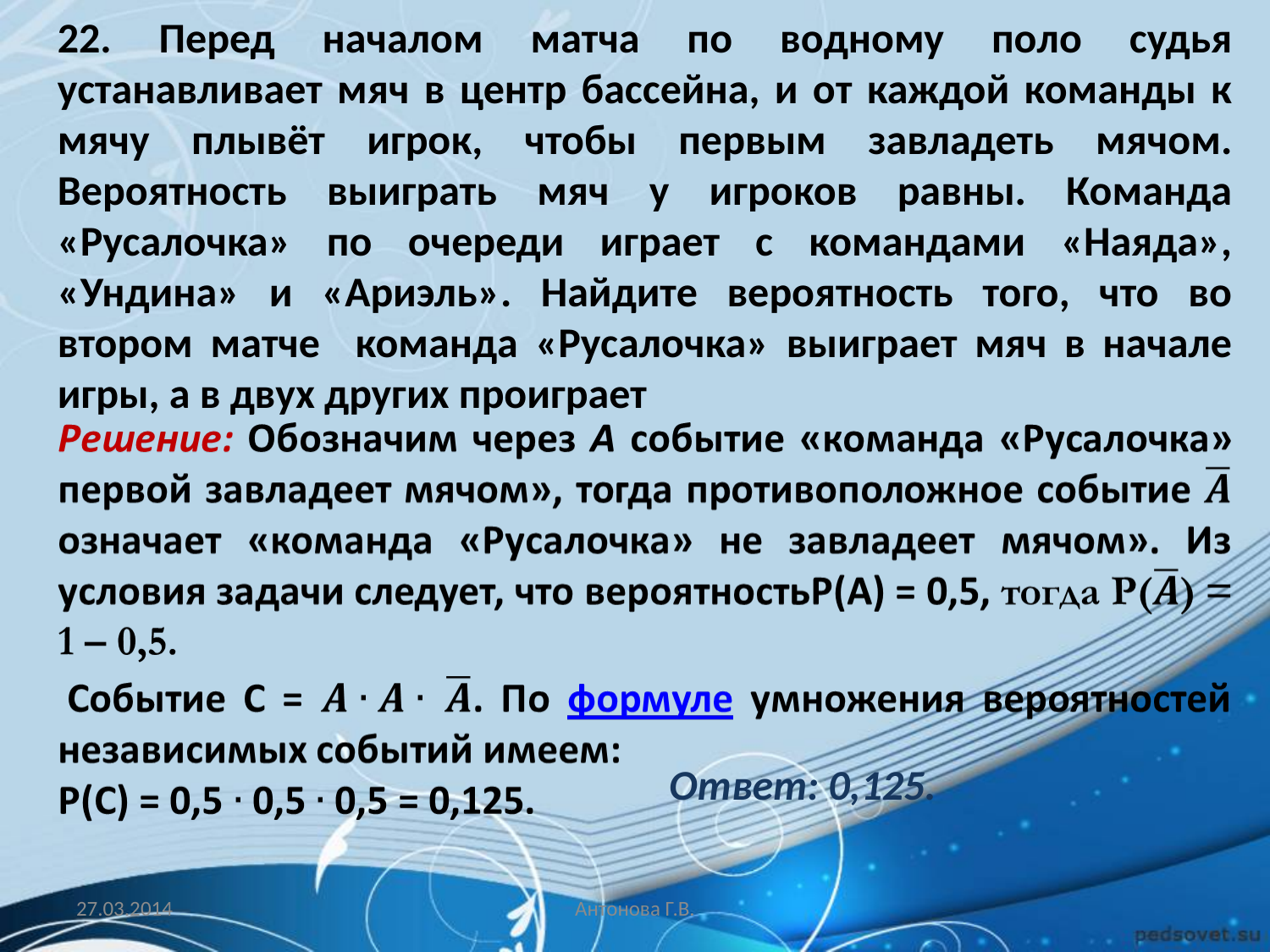

22. Перед началом матча по водному поло судья устанавливает мяч в центр бассейна, и от каждой команды к мячу плывёт игрок, чтобы первым завладеть мячом. Вероятность выиграть мяч у игроков равны. Команда «Русалочка» по очереди играет с командами «Наяда», «Ундина» и «Ариэль». Найдите вероятность того, что во втором матче  команда «Русалочка» выиграет мяч в начале игры, а в двух других проиграет

Ответ: 0,125.
27.03.2014
Антонова Г.В.